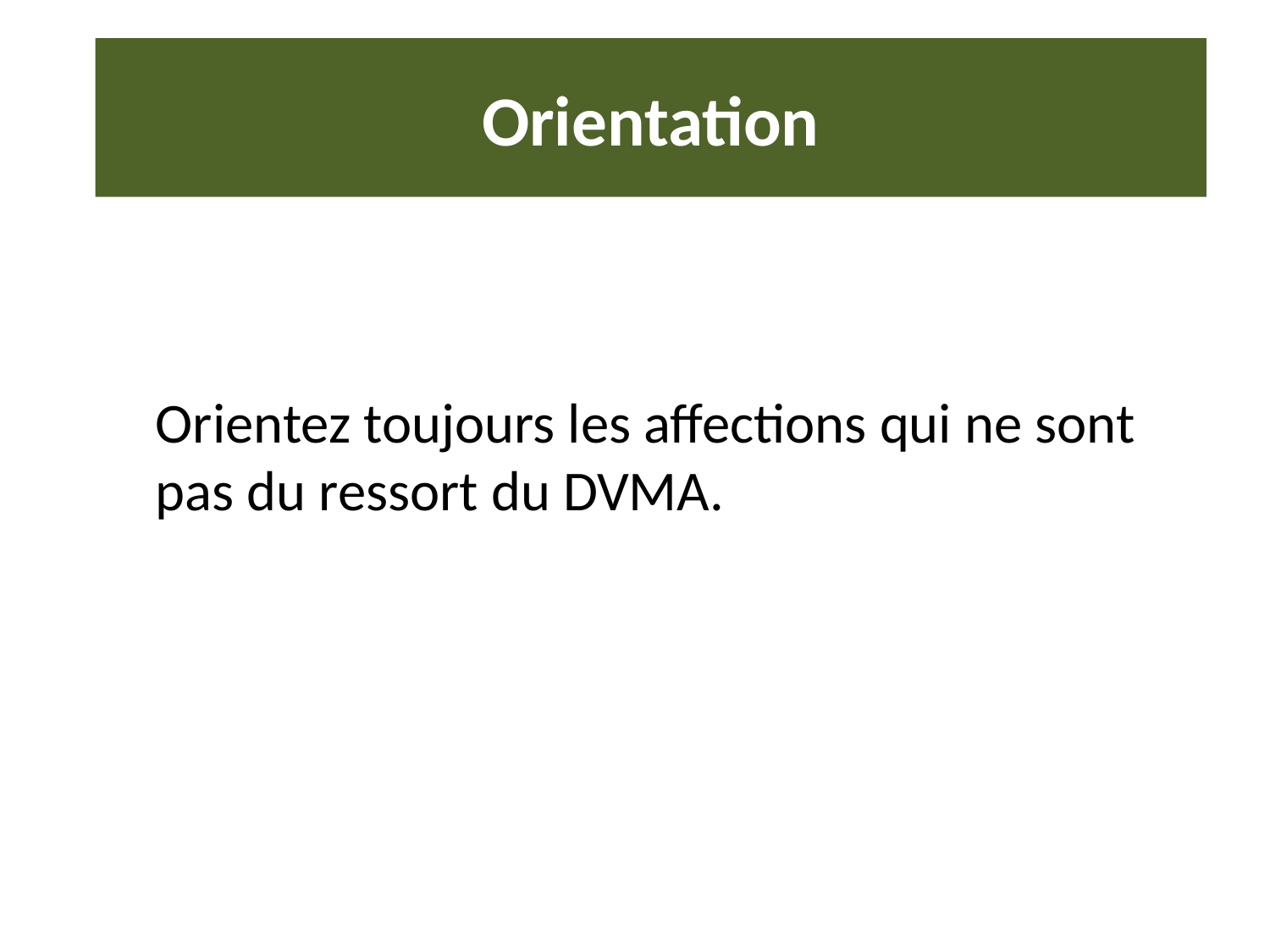

# Orientation

Orientez toujours les affections qui ne sont pas du ressort du DVMA.